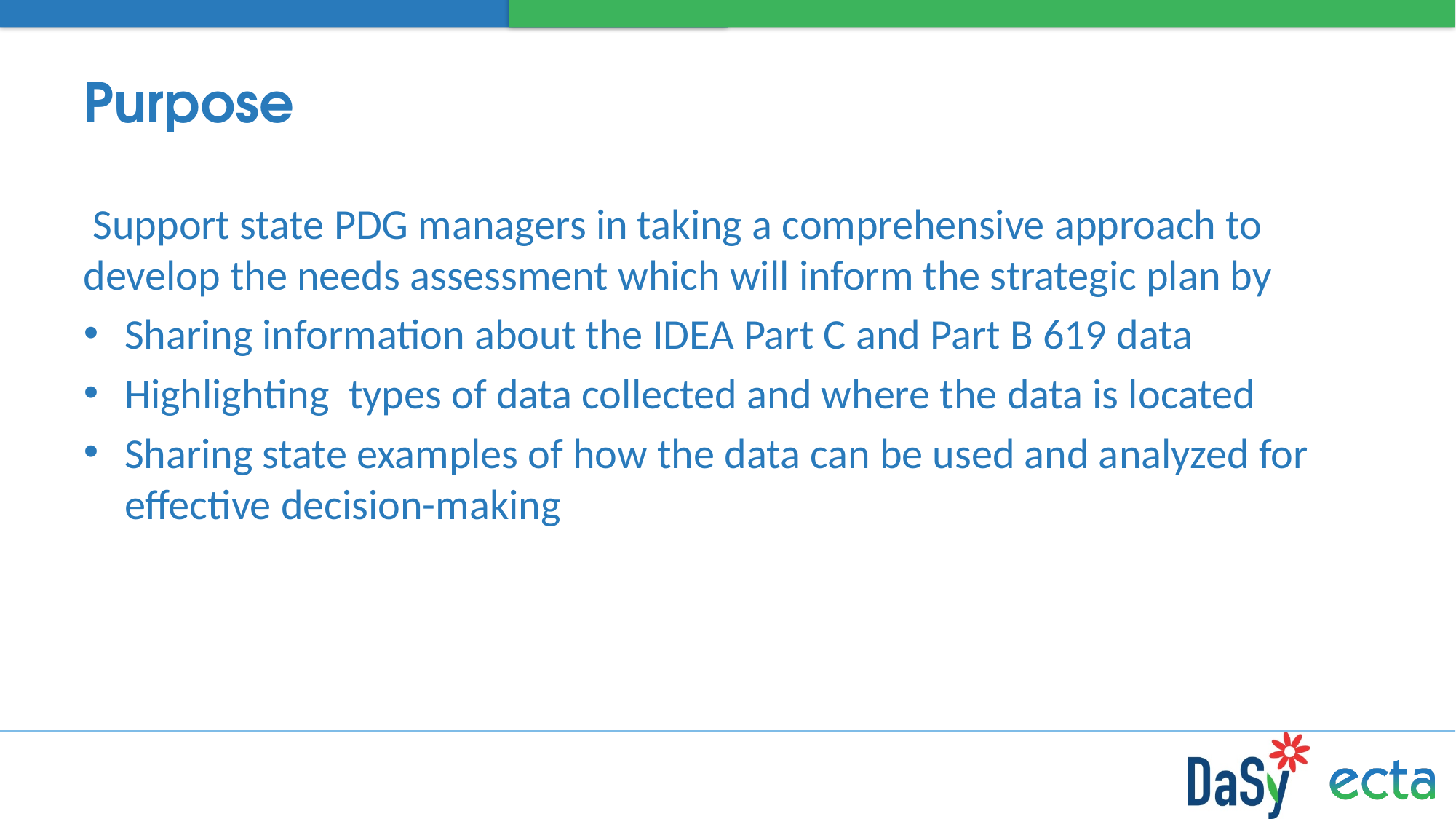

# Purpose
 Support state PDG managers in taking a comprehensive approach to develop the needs assessment which will inform the strategic plan by
Sharing information about the IDEA Part C and Part B 619 data
Highlighting  types of data collected and where the data is located
Sharing state examples of how the data can be used and analyzed for effective decision-making